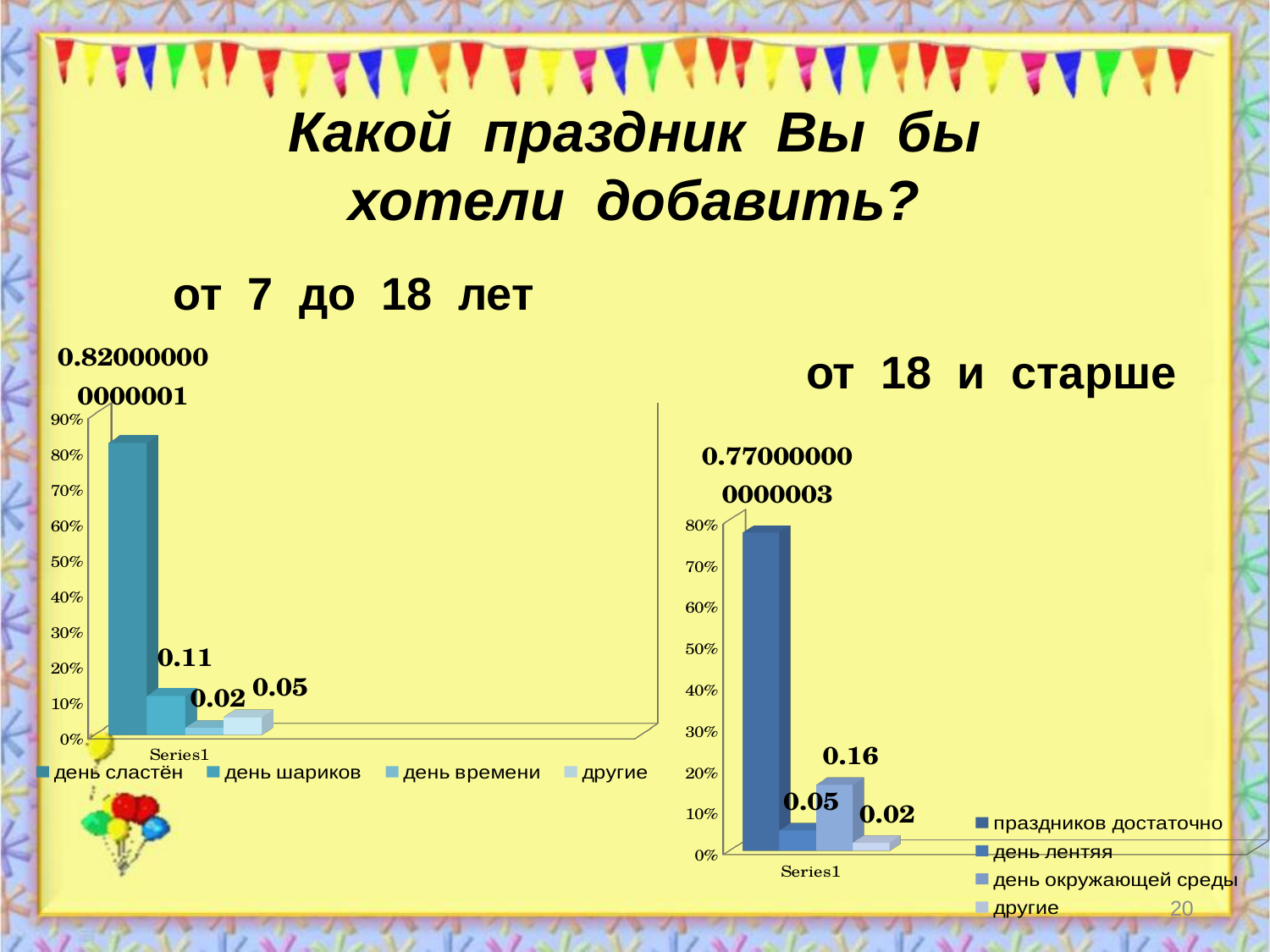

# Какой  праздник  Вы  бы хотели  добавить?
от  7  до  18  лет

[unsupported chart]

от  18  и  старше

[unsupported chart]

20